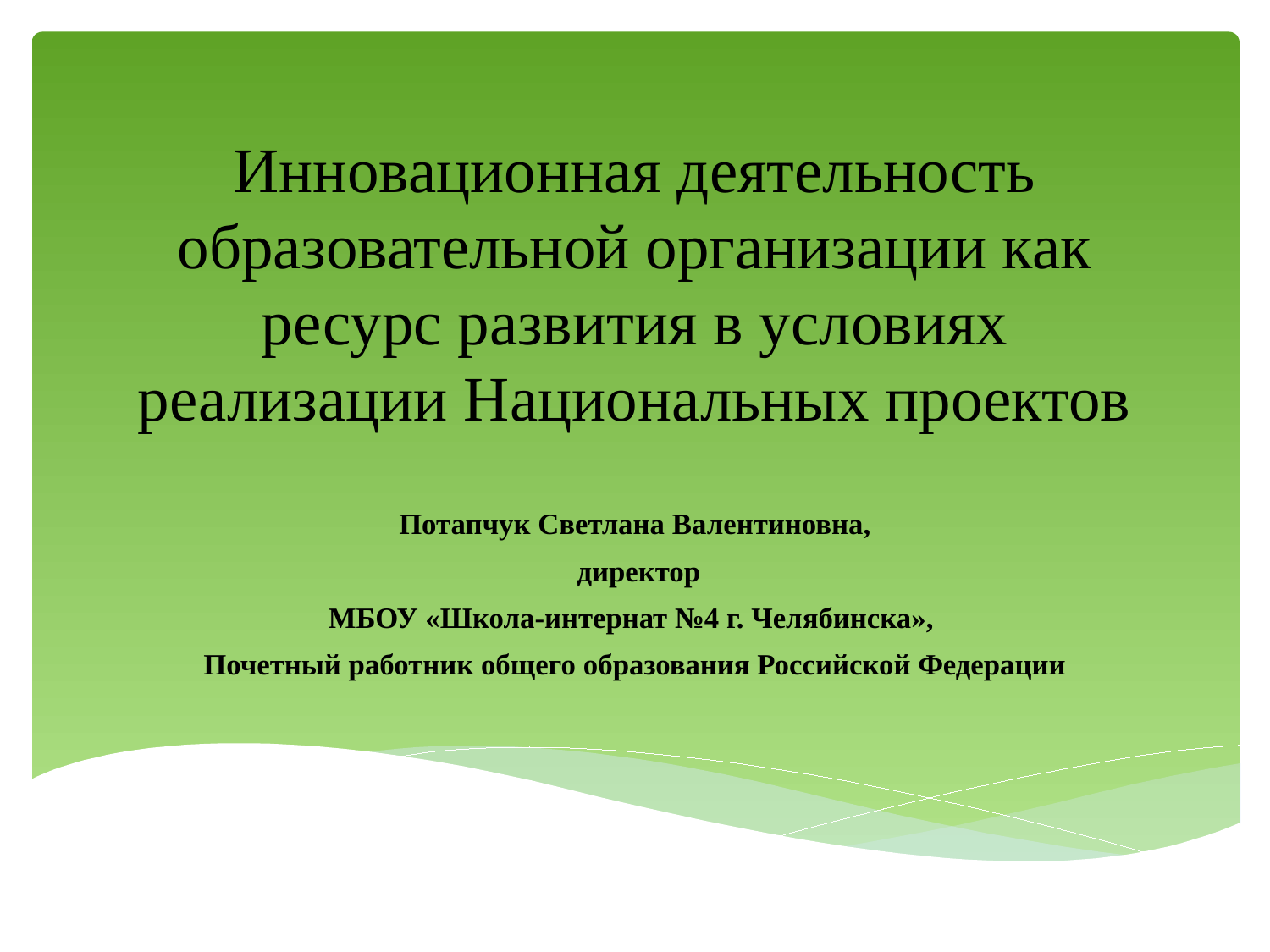

# Инновационная деятельность образовательной организации как ресурс развития в условиях реализации Национальных проектов
Потапчук Светлана Валентиновна,
 директор
МБОУ «Школа-интернат №4 г. Челябинска»,
Почетный работник общего образования Российской Федерации